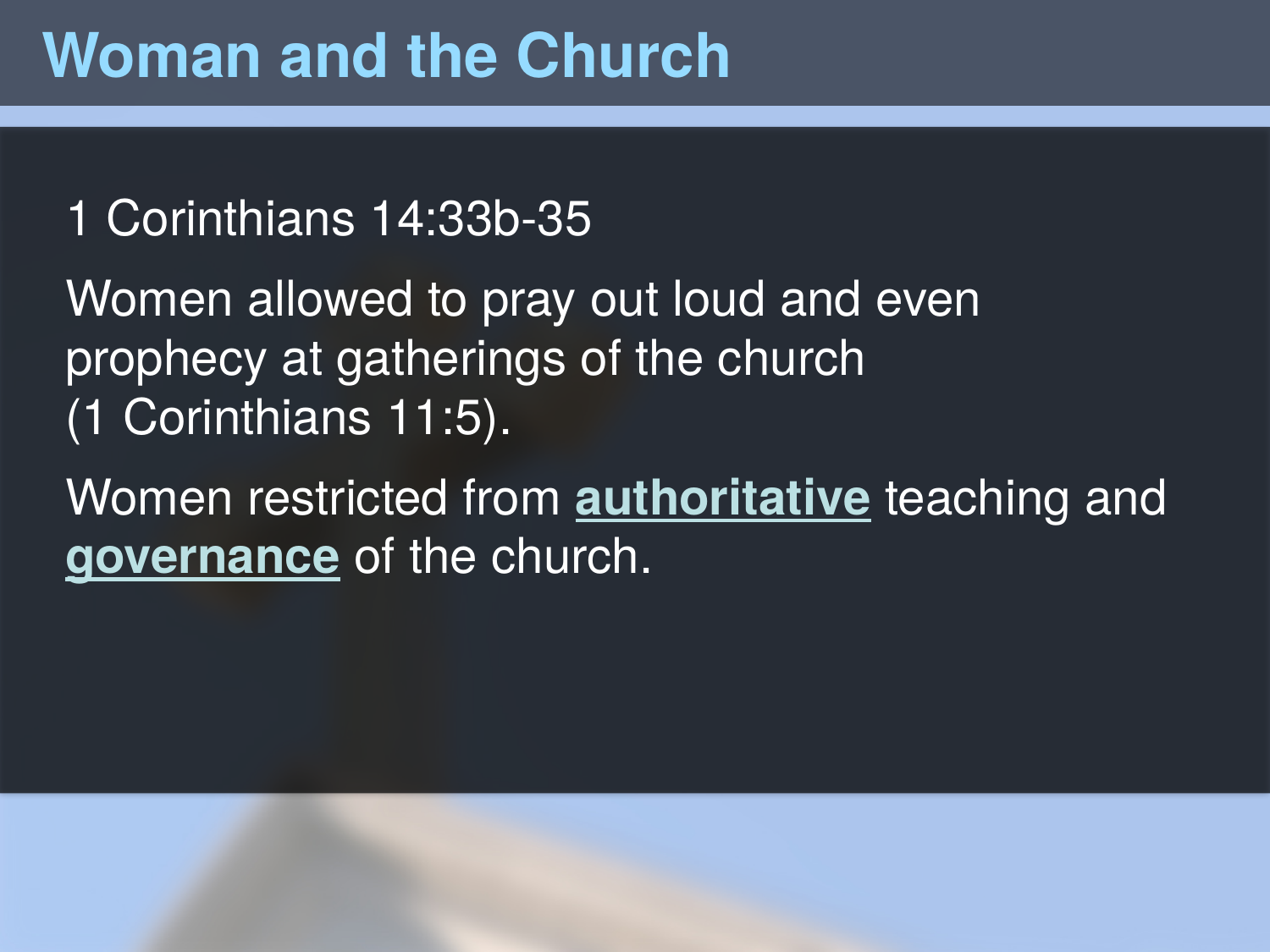

Woman and the Church

1 Corinthians 14:33b-35
Women allowed to pray out loud and even prophecy at gatherings of the church
(1 Corinthians 11:5).
Women restricted from authoritative teaching and governance of the church.